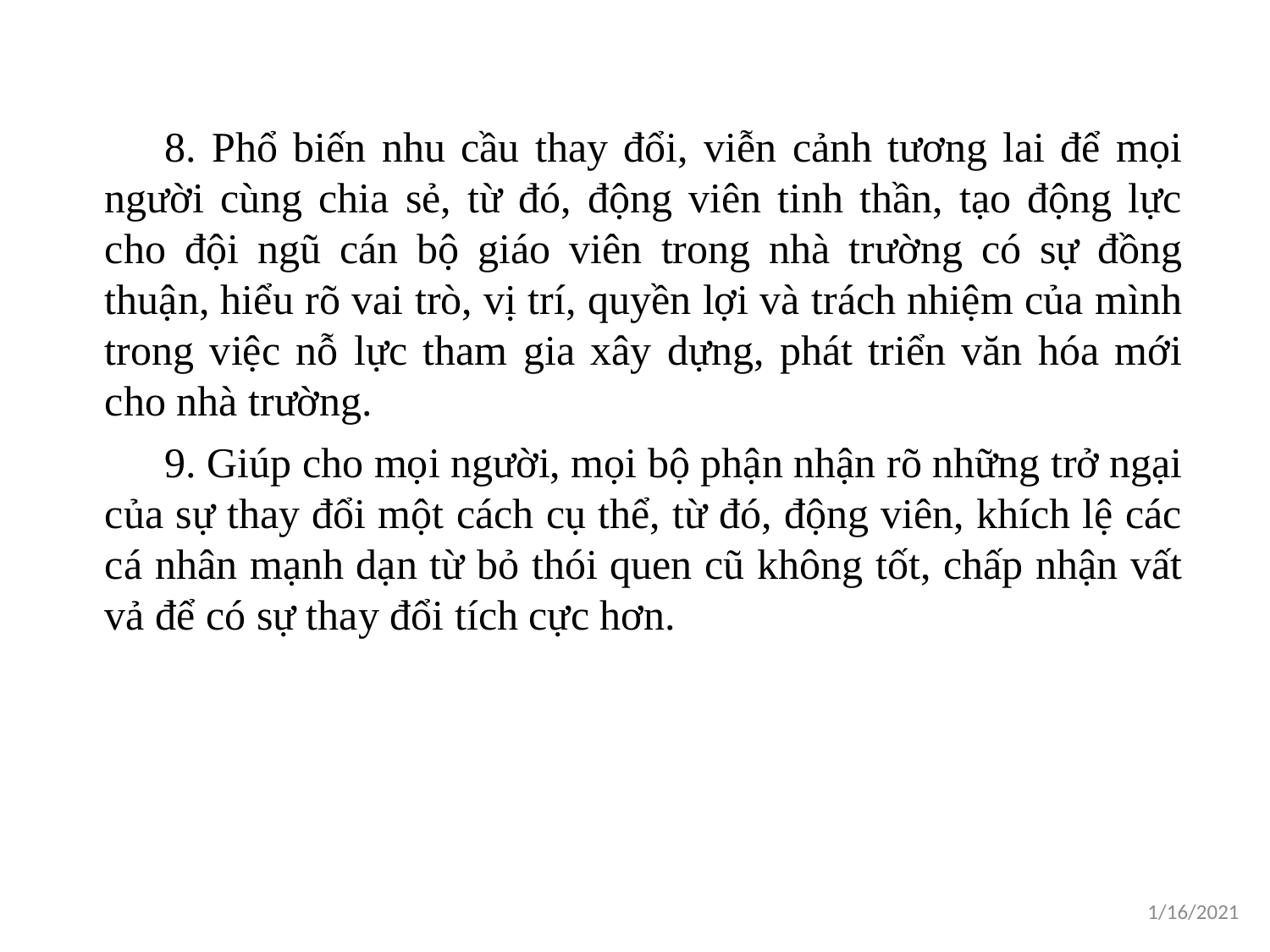

8. Phổ biến nhu cầu thay đổi, viễn cảnh tương lai để mọi người cùng chia sẻ, từ đó, động viên tinh thần, tạo động lực cho đội ngũ cán bộ giáo viên trong nhà trường có sự đồng thuận, hiểu rõ vai trò, vị trí, quyền lợi và trách nhiệm của mình trong việc nỗ lực tham gia xây dựng, phát triển văn hóa mới cho nhà trường.
9. Giúp cho mọi người, mọi bộ phận nhận rõ những trở ngại của sự thay đổi một cách cụ thể, từ đó, động viên, khích lệ các cá nhân mạnh dạn từ bỏ thói quen cũ không tốt, chấp nhận vất vả để có sự thay đổi tích cực hơn.
1/16/2021